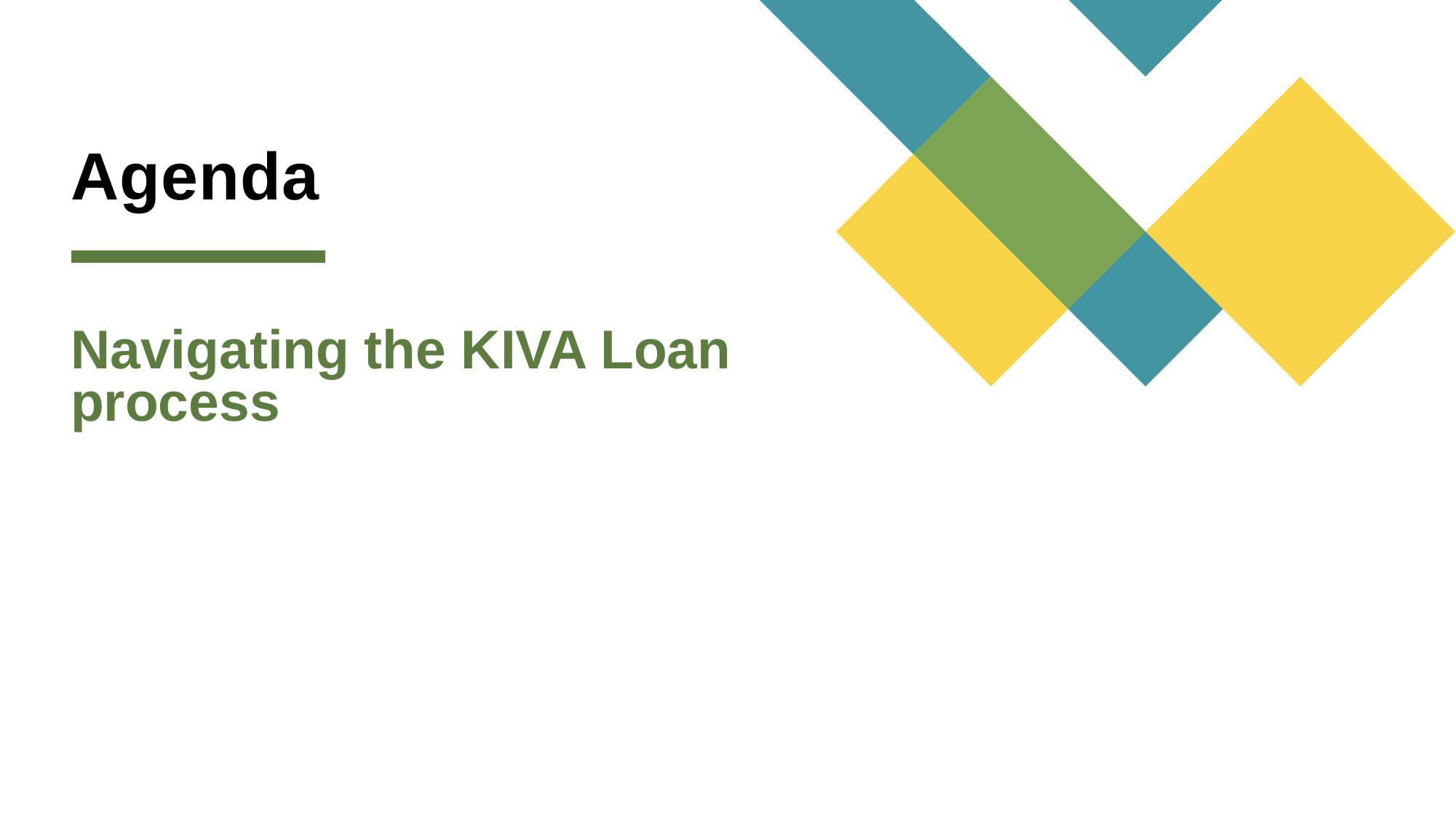

# Agenda
Navigating the KIVA Loan process